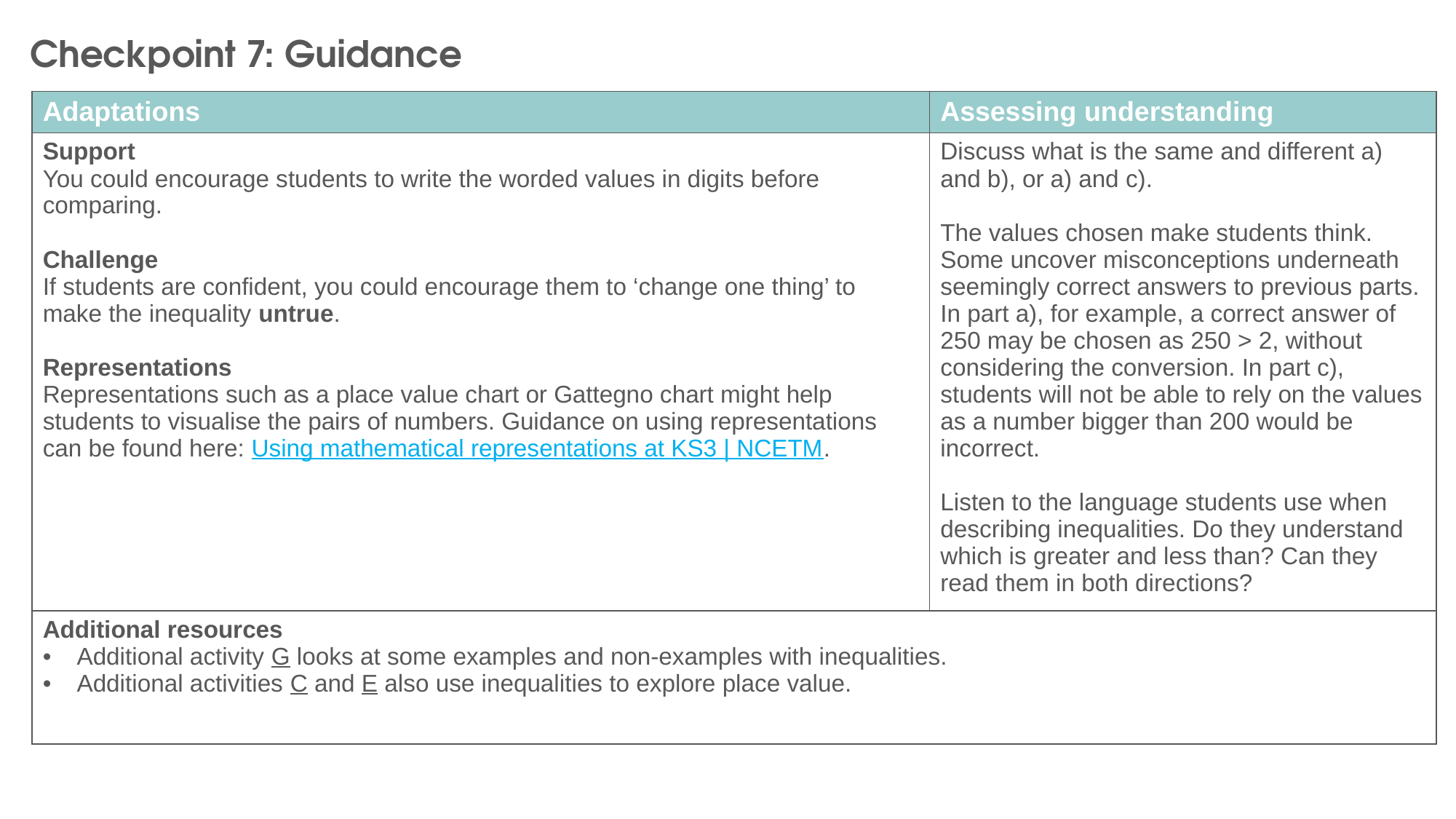

Checkpoint 7: Guidance
| Adaptations | Assessing understanding |
| --- | --- |
| Support You could encourage students to write the worded values in digits before comparing. Challenge If students are confident, you could encourage them to ‘change one thing’ to make the inequality untrue. Representations Representations such as a place value chart or Gattegno chart might help students to visualise the pairs of numbers. Guidance on using representations can be found here: Using mathematical representations at KS3 | NCETM. | Discuss what is the same and different a) and b), or a) and c). The values chosen make students think. Some uncover misconceptions underneath seemingly correct answers to previous parts. In part a), for example, a correct answer of 250 may be chosen as 250 > 2, without considering the conversion. In part c), students will not be able to rely on the values as a number bigger than 200 would be incorrect. Listen to the language students use when describing inequalities. Do they understand which is greater and less than? Can they read them in both directions? |
| Additional resources Additional activity G looks at some examples and non-examples with inequalities. Additional activities C and E also use inequalities to explore place value. |  |